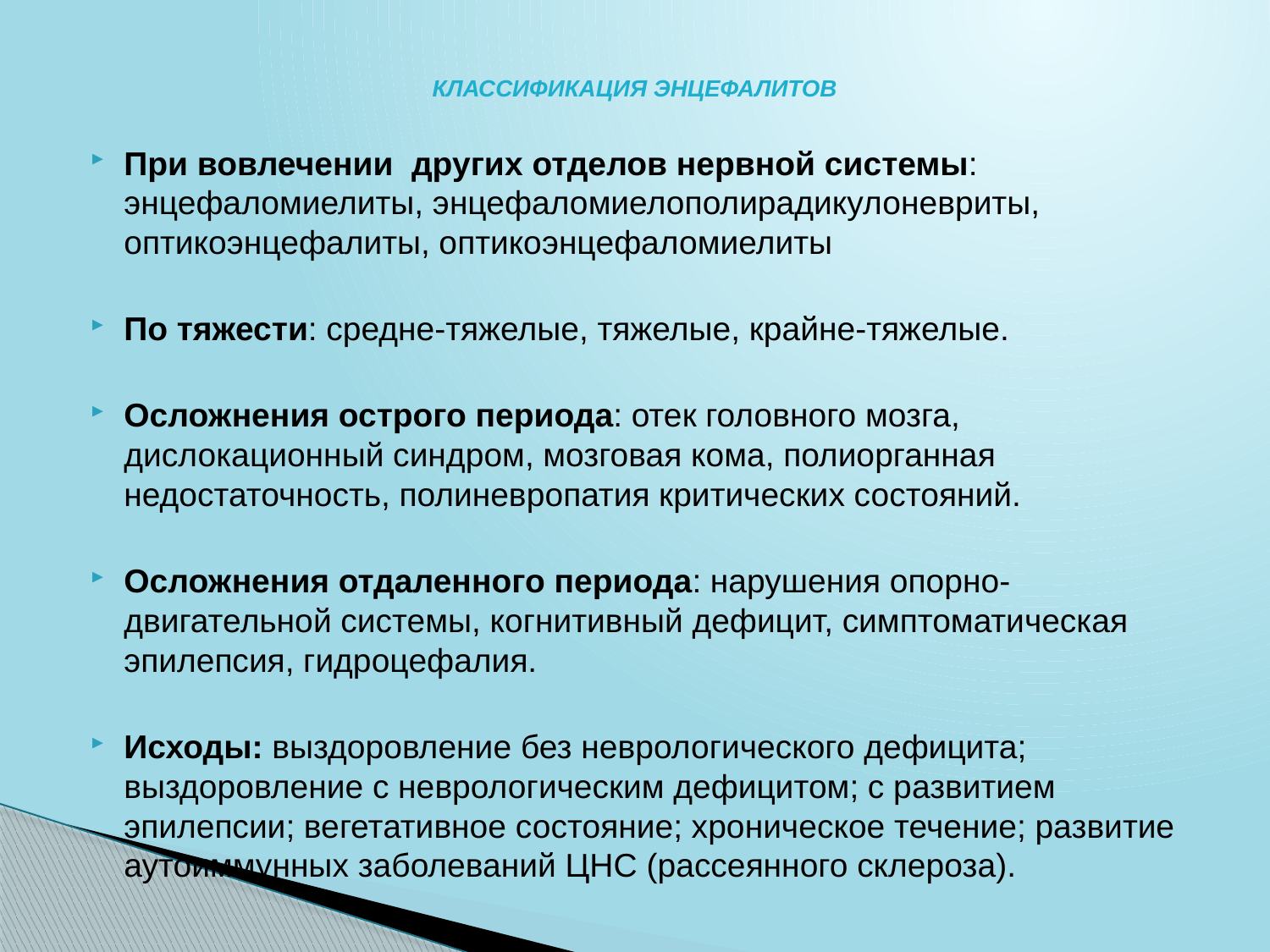

# КЛАССИФИКАЦИЯ ЭНЦЕФАЛИТОВ
При вовлечении  других отделов нервной системы: энцефаломиелиты, энцефаломиелополирадикулоневриты, оптикоэнцефалиты, оптикоэнцефаломиелиты

По тяжести: средне-тяжелые, тяжелые, крайне-тяжелые.

Осложнения острого периода: отек головного мозга, дислокационный синдром, мозговая кома, полиорганная недостаточность, полиневропатия критических состояний.

Осложнения отдаленного периода: нарушения опорно-двигательной системы, когнитивный дефицит, симптоматическая эпилепсия, гидроцефалия.

Исходы: выздоровление без неврологического дефицита; выздоровление c неврологическим дефицитом; c развитием  эпилепсии; вегетативное состояние; хроническое течение; развитие аутоиммунных заболеваний ЦНС (рассеянного склероза).